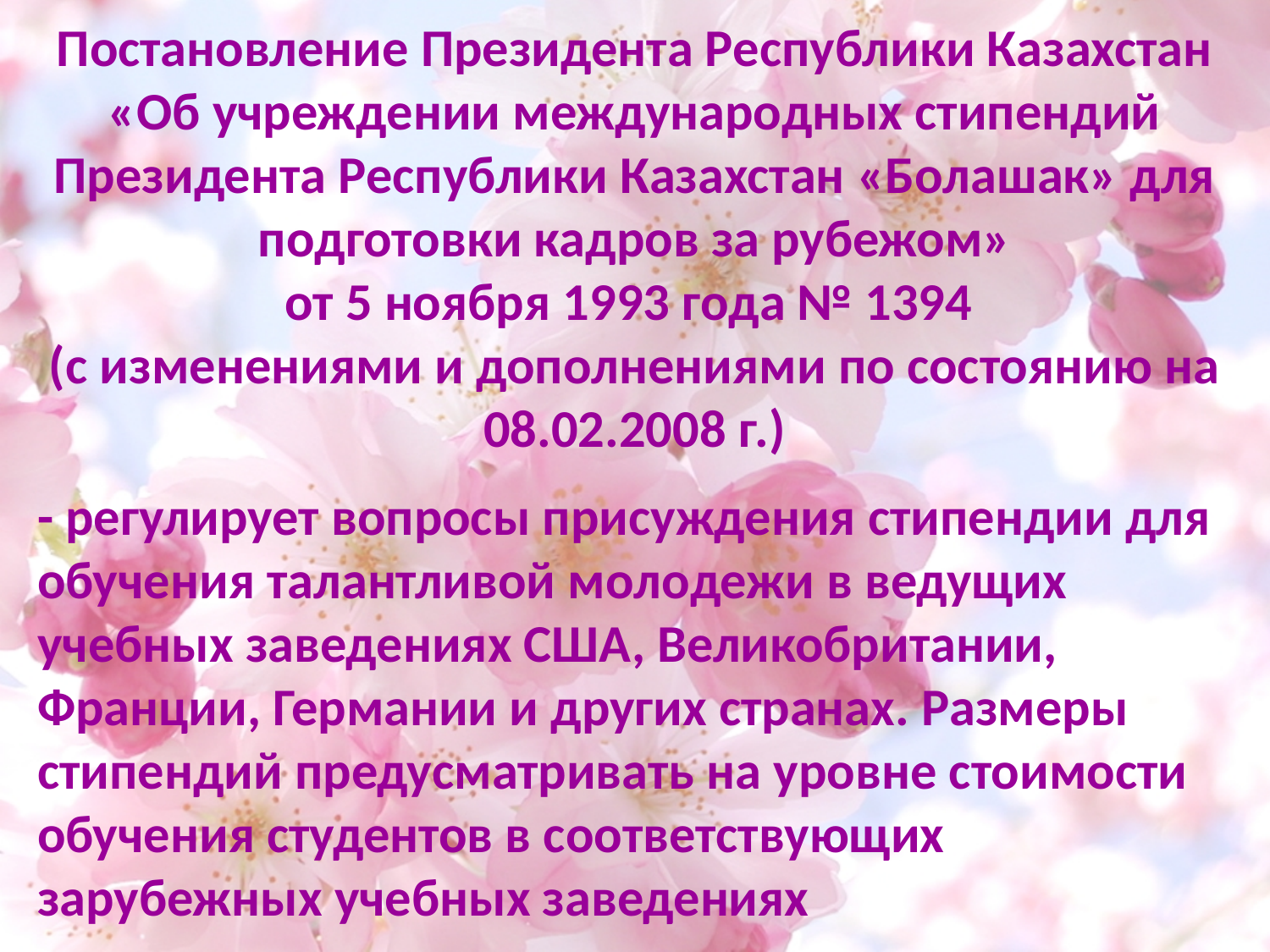

# Постановление Президента Республики Казахстан «Об учреждении международных стипендий Президента Республики Казахстан «Болашак» для подготовки кадров за рубежом» от 5 ноября 1993 года № 1394 (с изменениями и дополнениями по состоянию на 08.02.2008 г.)
- регулирует вопросы присуждения стипендии для обучения талантливой молодежи в ведущих учебных заведениях США, Великобритании, Франции, Германии и других странах. Размеры стипендий предусматривать на уровне стоимости обучения студентов в соответствующих зарубежных учебных заведениях